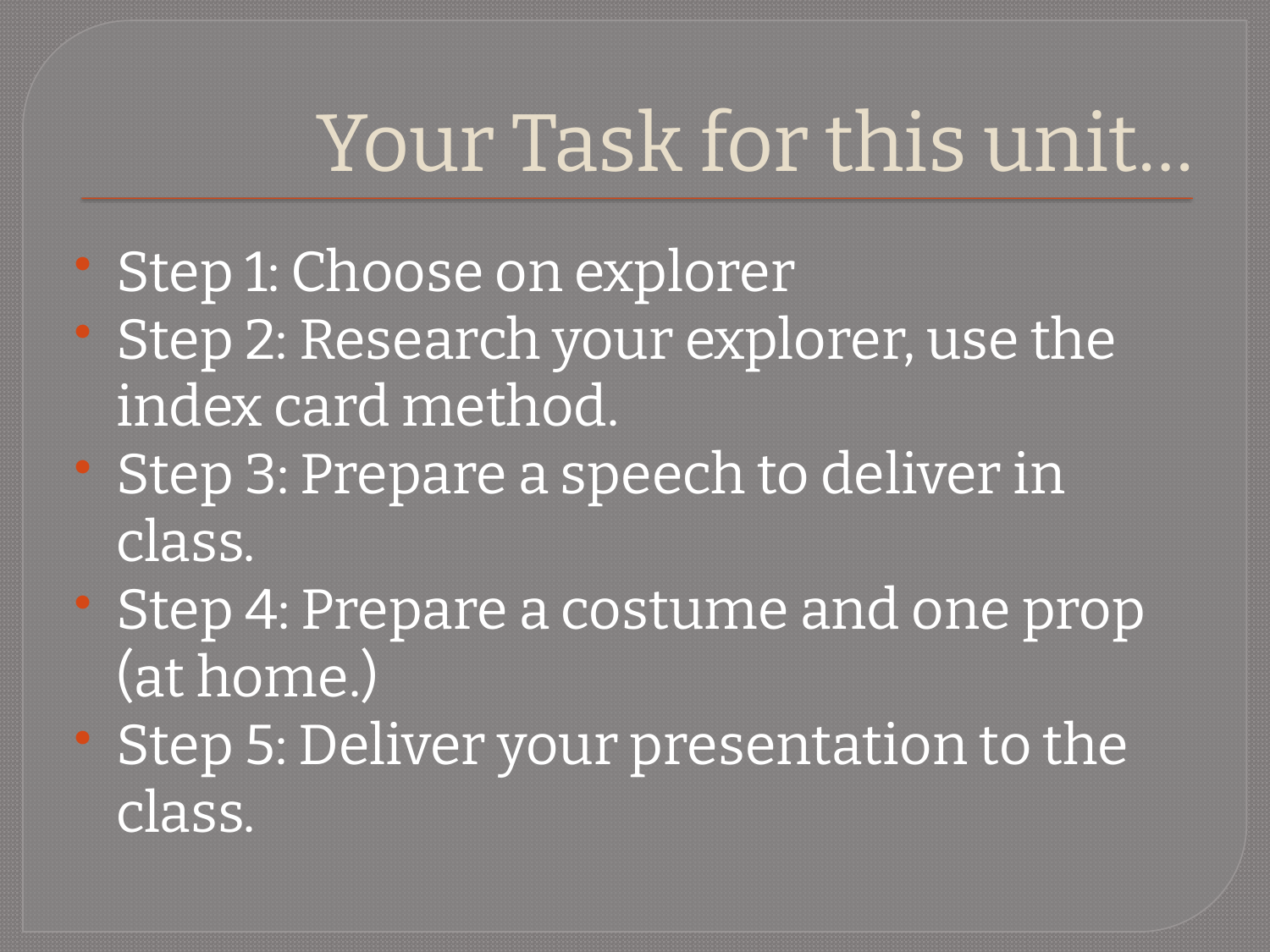

# Your Task for this unit…
Step 1: Choose on explorer
Step 2: Research your explorer, use the index card method.
Step 3: Prepare a speech to deliver in class.
Step 4: Prepare a costume and one prop (at home.)
Step 5: Deliver your presentation to the class.